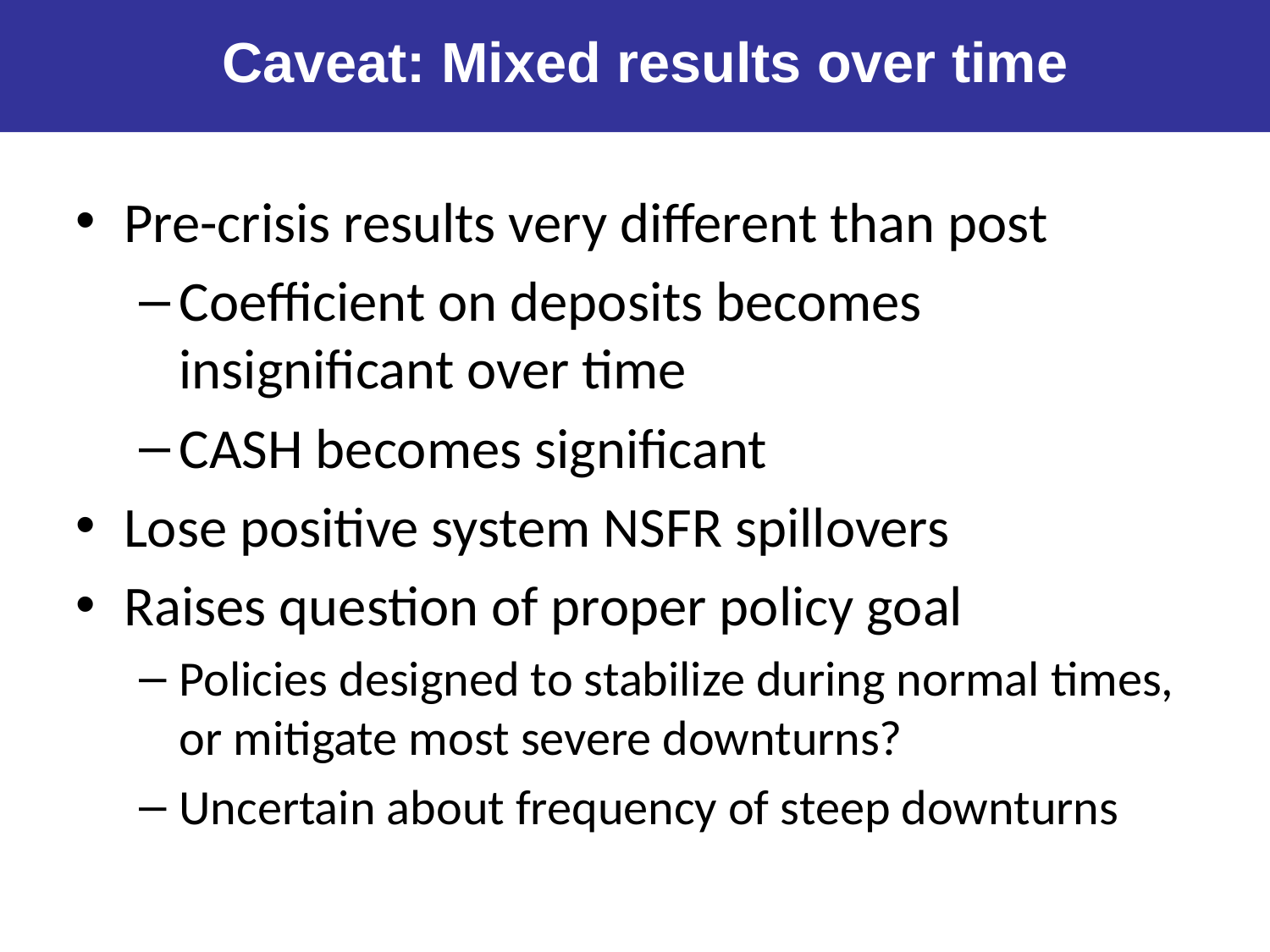

Caveat: Mixed results over time
Pre-crisis results very different than post
Coefficient on deposits becomes insignificant over time
CASH becomes significant
Lose positive system NSFR spillovers
Raises question of proper policy goal
Policies designed to stabilize during normal times, or mitigate most severe downturns?
Uncertain about frequency of steep downturns